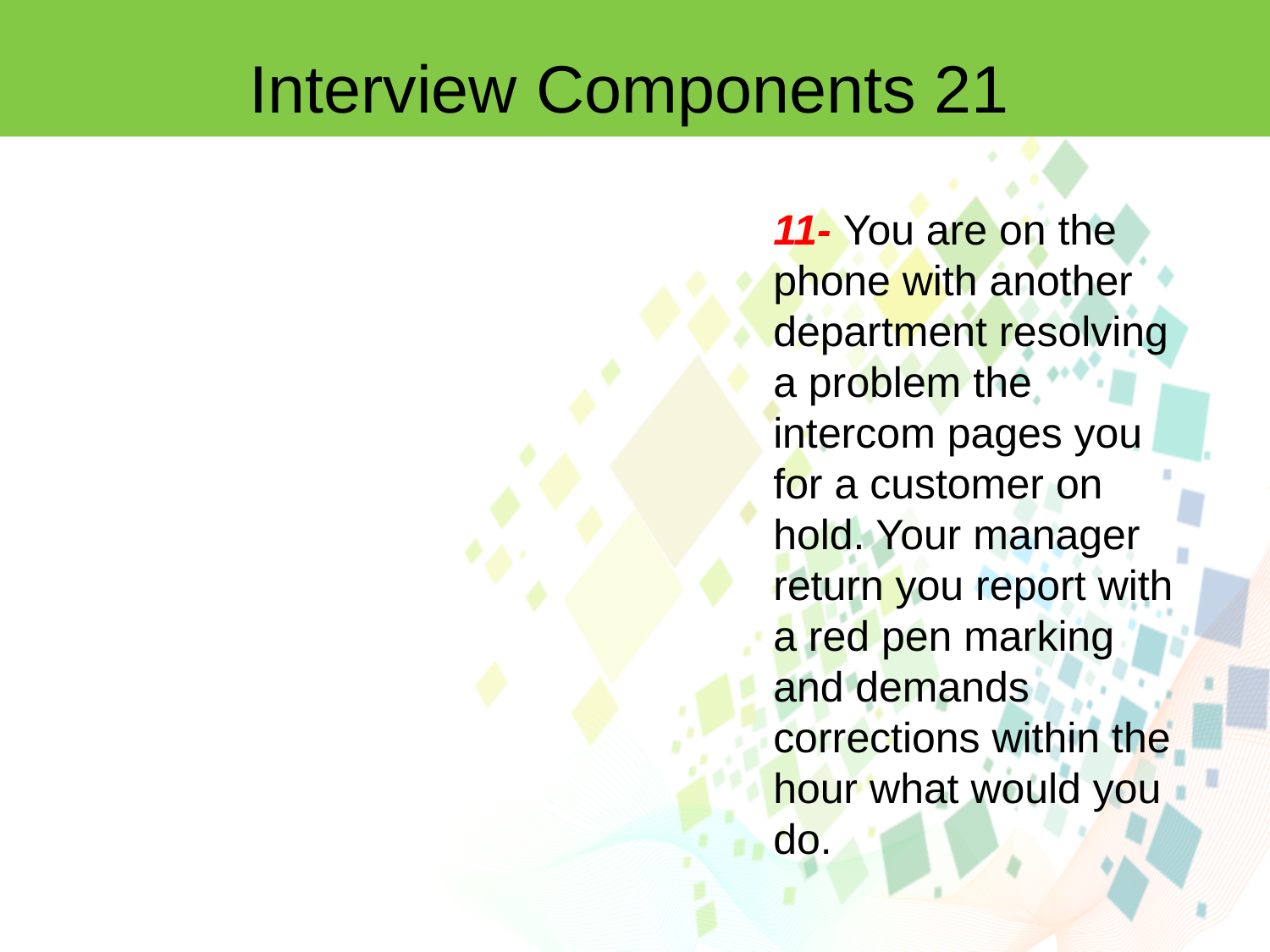

Interview Components 21
11- You are on the phone with another department resolving a problem the intercom pages you for a customer on hold. Your manager return you report with a red pen marking and demands corrections within the hour what would you do.